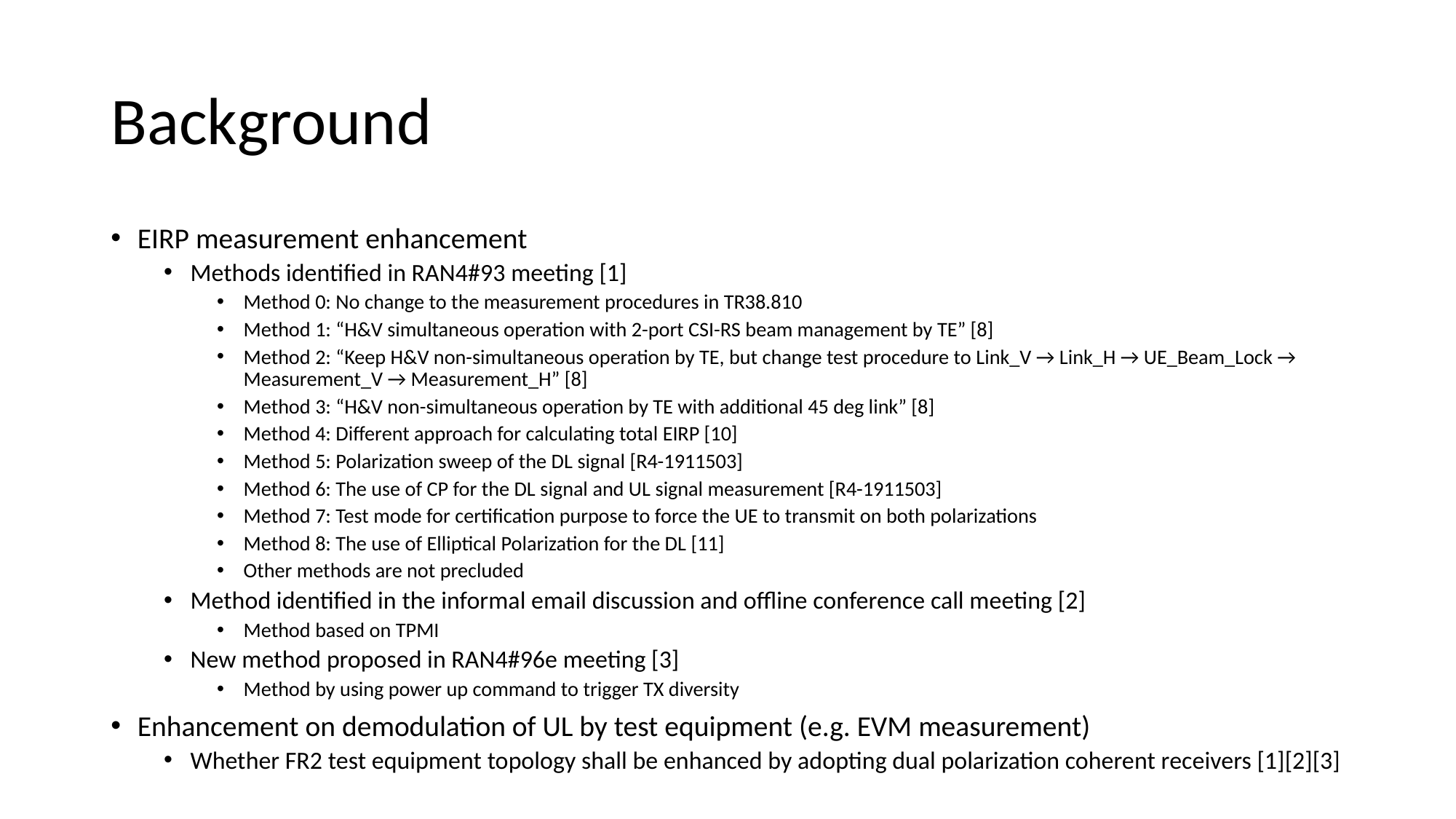

# Background
EIRP measurement enhancement
Methods identified in RAN4#93 meeting [1]
Method 0: No change to the measurement procedures in TR38.810
Method 1: “H&V simultaneous operation with 2-port CSI-RS beam management by TE” [8]
Method 2: “Keep H&V non-simultaneous operation by TE, but change test procedure to Link_V → Link_H → UE_Beam_Lock → Measurement_V → Measurement_H” [8]
Method 3: “H&V non-simultaneous operation by TE with additional 45 deg link” [8]
Method 4: Different approach for calculating total EIRP [10]
Method 5: Polarization sweep of the DL signal [R4-1911503]
Method 6: The use of CP for the DL signal and UL signal measurement [R4-1911503]
Method 7: Test mode for certification purpose to force the UE to transmit on both polarizations
Method 8: The use of Elliptical Polarization for the DL [11]
Other methods are not precluded
Method identified in the informal email discussion and offline conference call meeting [2]
Method based on TPMI
New method proposed in RAN4#96e meeting [3]
Method by using power up command to trigger TX diversity
Enhancement on demodulation of UL by test equipment (e.g. EVM measurement)
Whether FR2 test equipment topology shall be enhanced by adopting dual polarization coherent receivers [1][2][3]